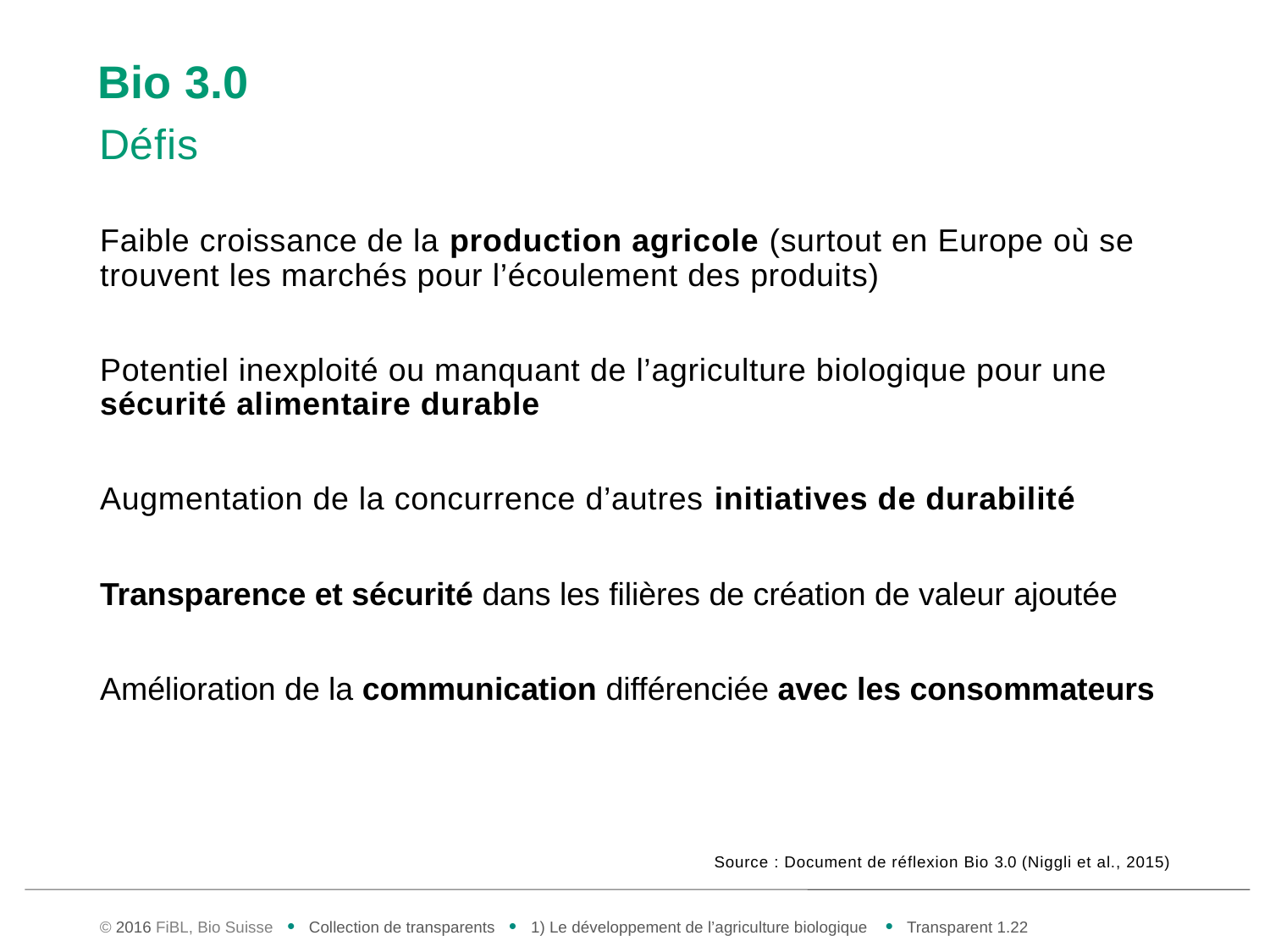

# Bio 3.0
Défis
Faible croissance de la production agricole (surtout en Europe où se trouvent les marchés pour l’écoulement des produits)

Potentiel inexploité ou manquant de l’agriculture biologique pour une sécurité alimentaire durable

Augmentation de la concurrence d’autres initiatives de durabilité

Transparence et sécurité dans les filières de création de valeur ajoutée

Amélioration de la communication différenciée avec les consommateurs
Source : Document de réflexion Bio 3.0 (Niggli et al., 2015)